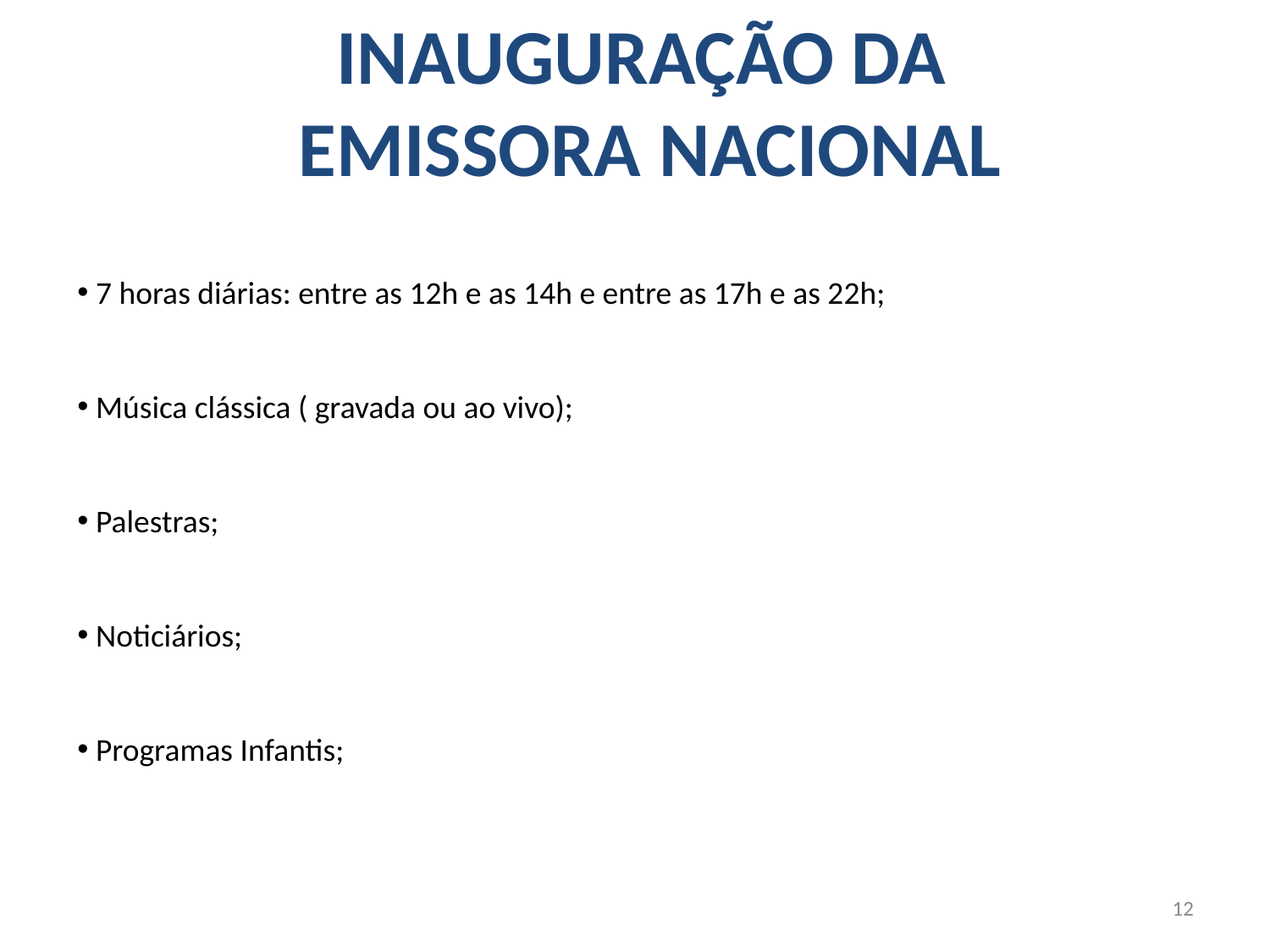

INAUGURAÇÃO DA
 EMISSORA NACIONAL
 7 horas diárias: entre as 12h e as 14h e entre as 17h e as 22h;

 Música clássica ( gravada ou ao vivo);

 Palestras;

 Noticiários;

 Programas Infantis;

12